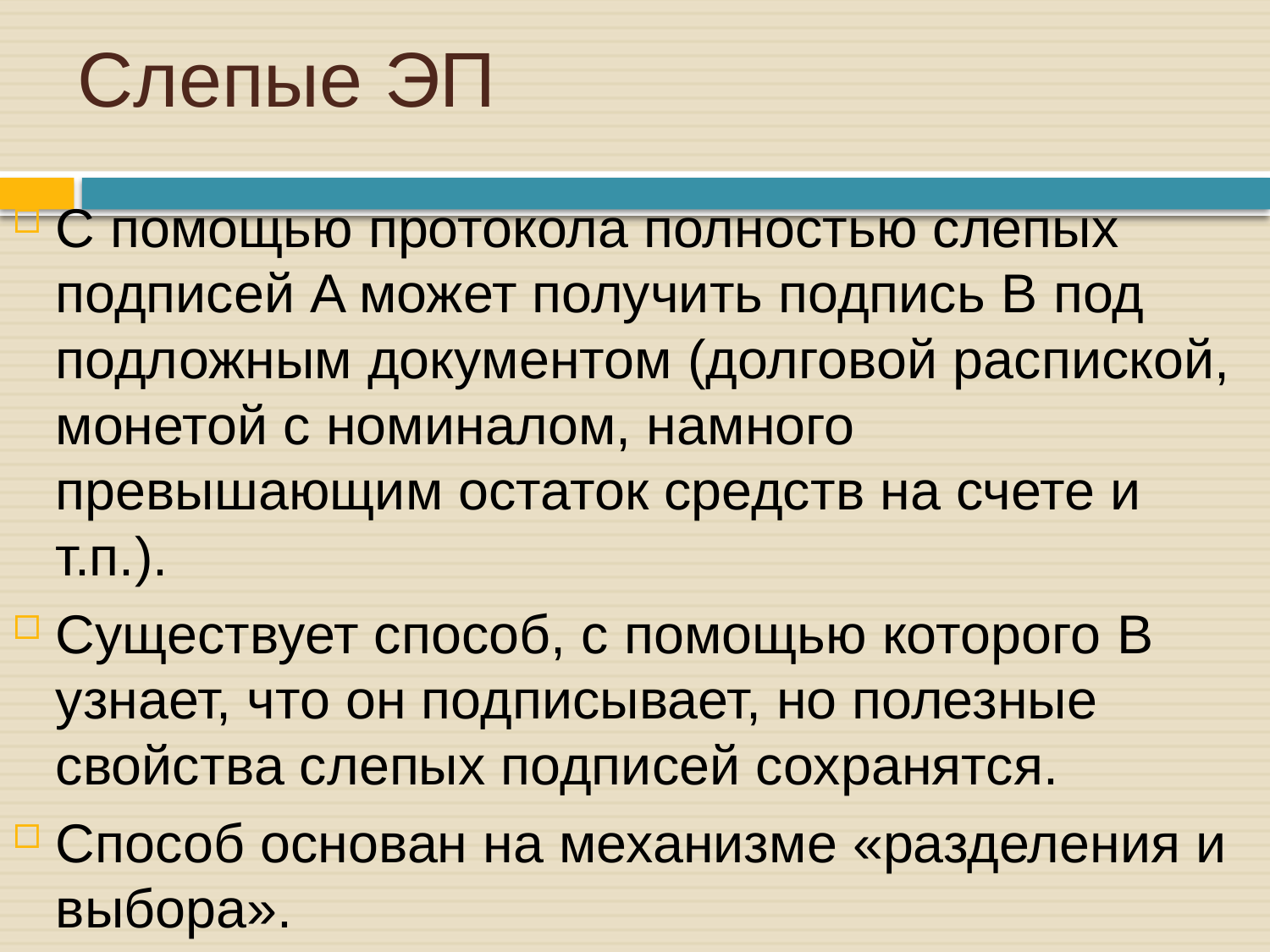

# Слепые ЭП
С помощью протокола полностью слепых подписей A может получить подпись B под подложным документом (долговой распиской, монетой с номиналом, намного превышающим остаток средств на счете и т.п.).
Существует способ, с помощью которого B узнает, что он подписывает, но полезные свойства слепых подписей сохранятся.
Способ основан на механизме «разделения и выбора».